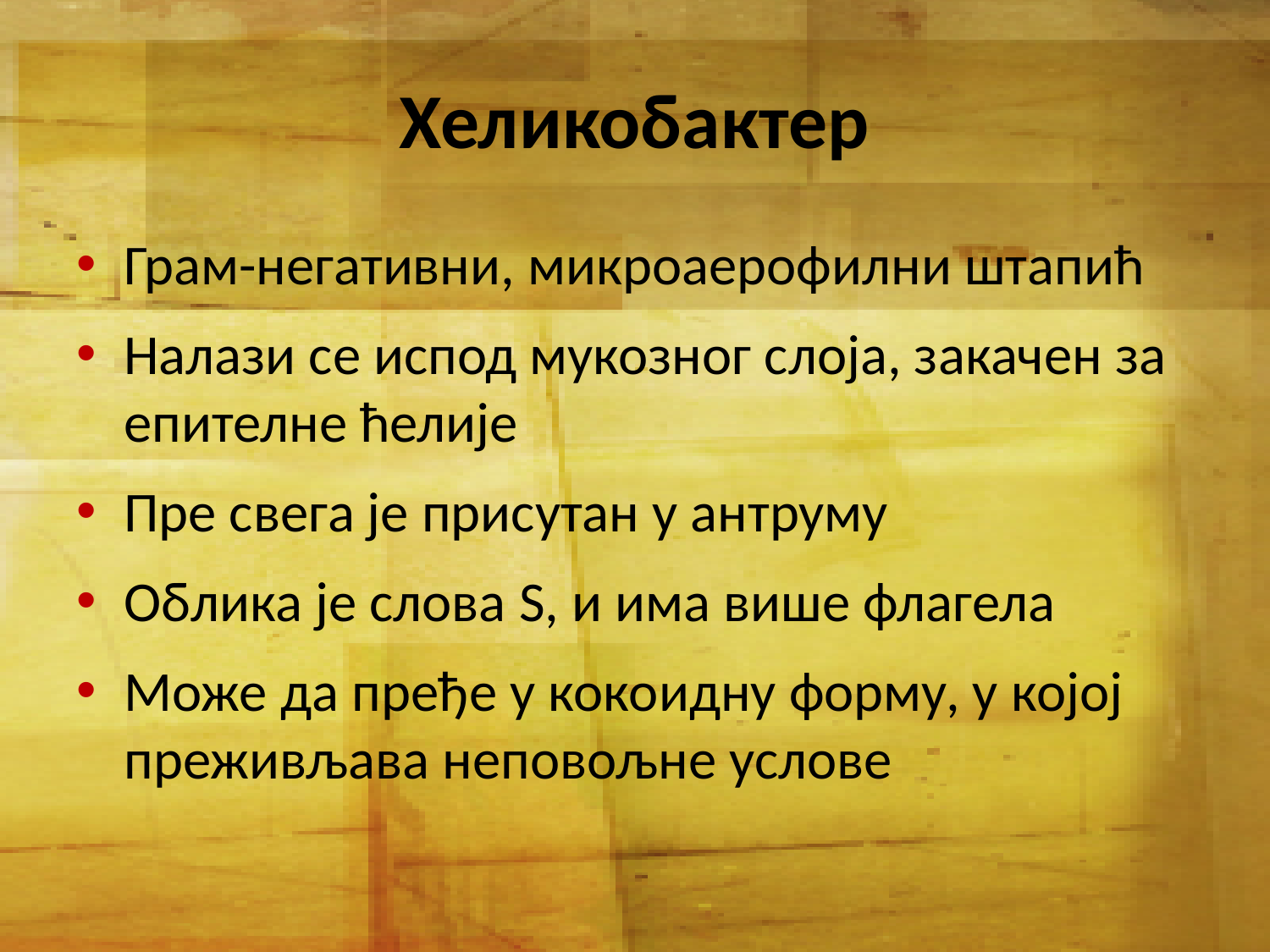

# Хеликобактер
Грам-негативни, микроаерофилни штапић
Налази се испод мукозног слоја, закачен за епителне ћелије
Пре свега је присутан у антруму
Облика је слова S, и има више флагела
Може да пређе у кокоидну форму, у којој преживљава неповољне услове